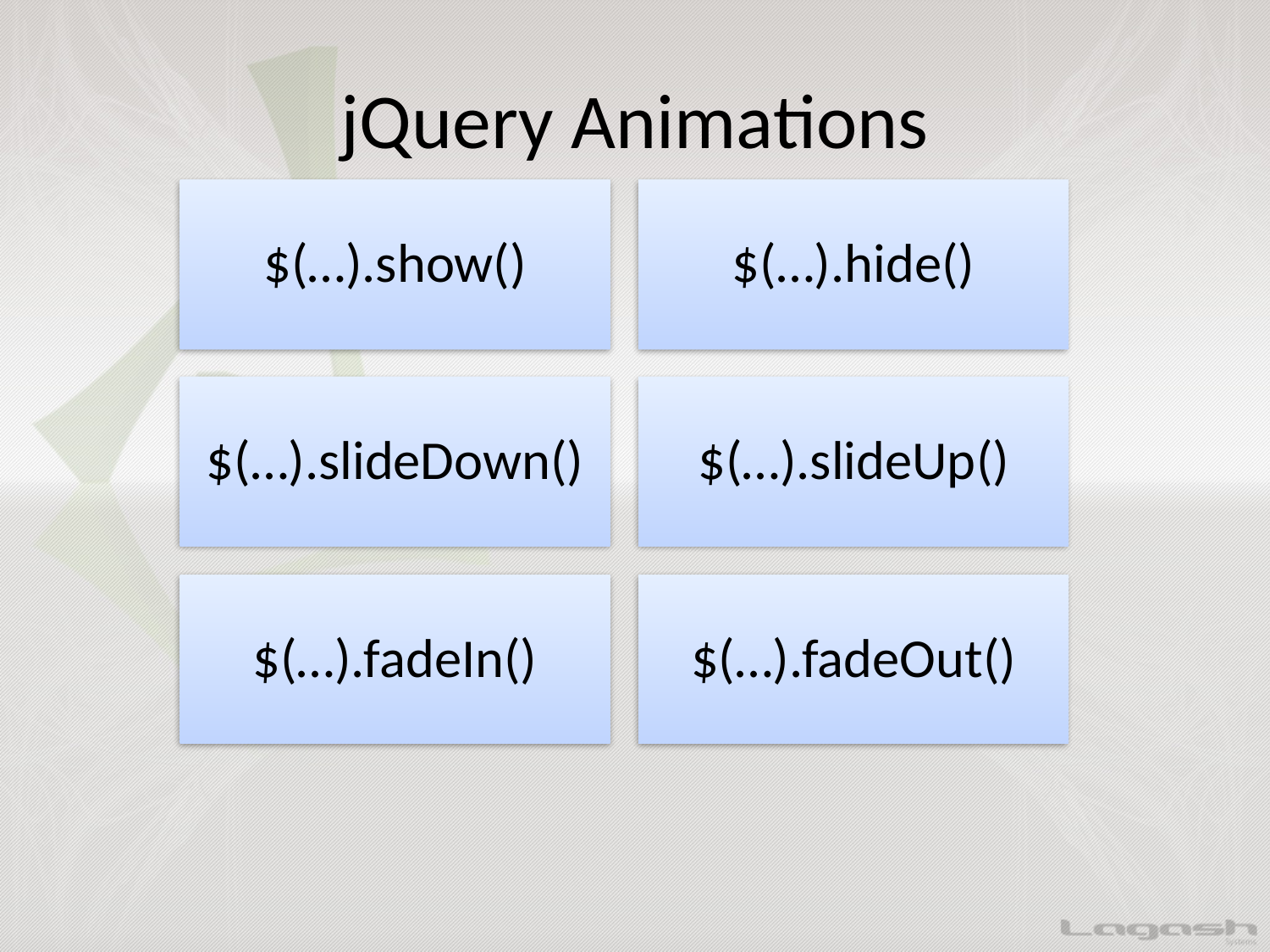

# jQuery Animations
$(…).show()
$(…).hide()
$(…).slideDown()
$(…).slideUp()
$(…).fadeIn()
$(…).fadeOut()